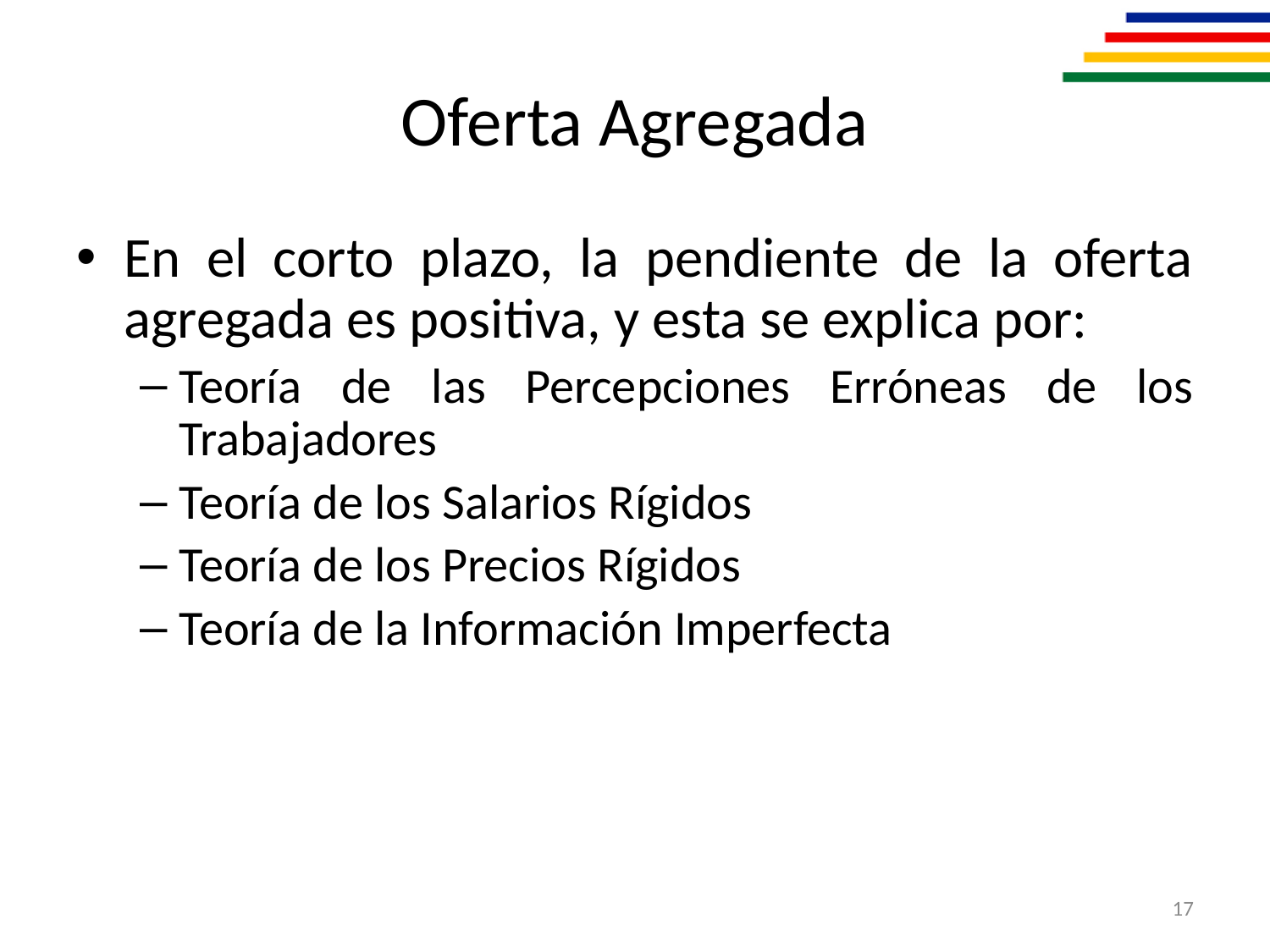

# Oferta Agregada
En el corto plazo, la pendiente de la oferta agregada es positiva, y esta se explica por:
Teoría de las Percepciones Erróneas de los Trabajadores
Teoría de los Salarios Rígidos
Teoría de los Precios Rígidos
Teoría de la Información Imperfecta

17